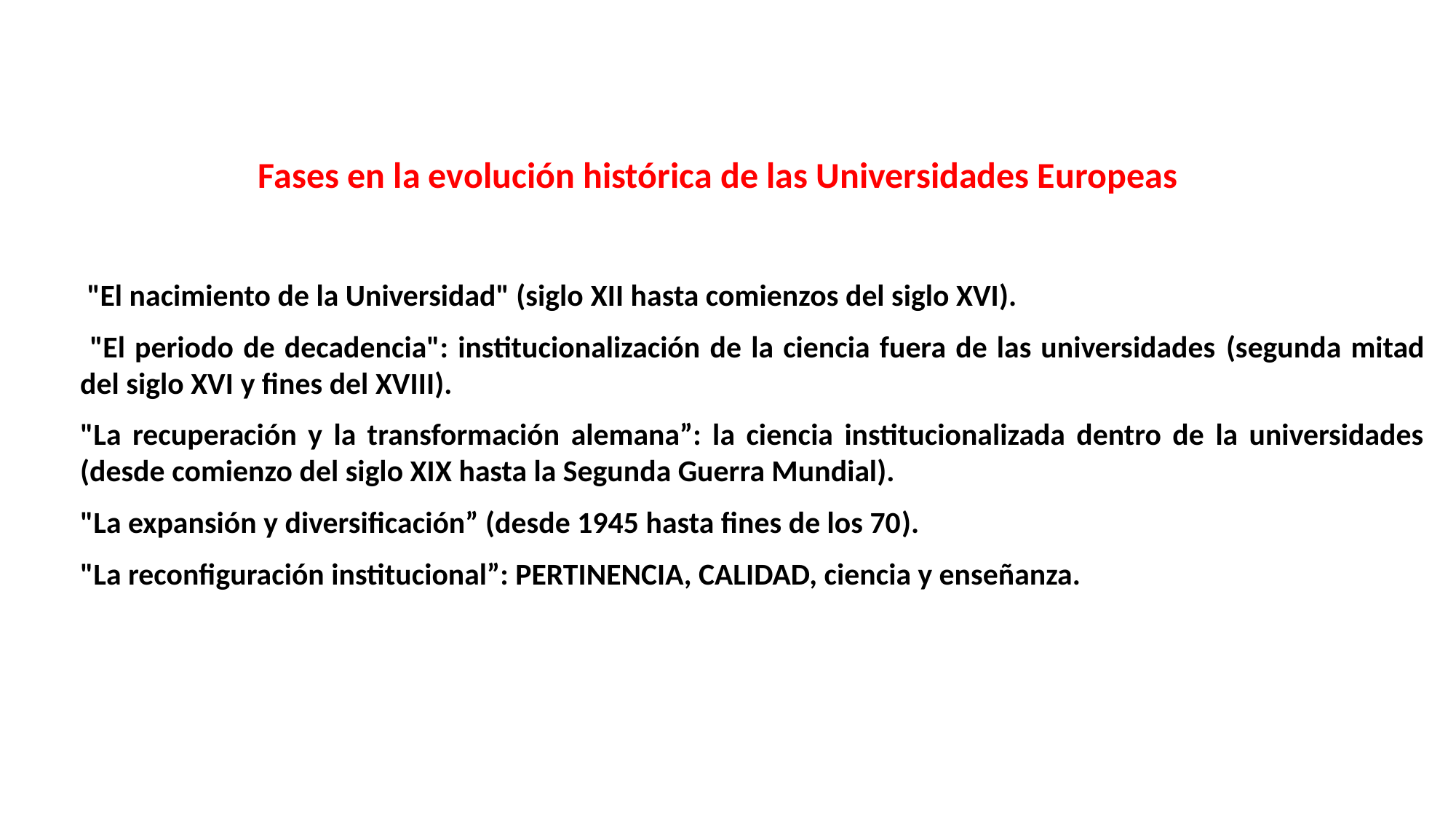

Fases en la evolución histórica de las Universidades Europeas
 "El nacimiento de la Universidad" (siglo XII hasta comienzos del siglo XVI).
 "El periodo de decadencia": institucionalización de la ciencia fuera de las universidades (segunda mitad del siglo XVI y fines del XVIII).
"La recuperación y la transformación alemana”: la ciencia institucionalizada dentro de la universidades (desde comienzo del siglo XIX hasta la Segunda Guerra Mundial).
"La expansión y diversificación” (desde 1945 hasta fines de los 70).
"La reconfiguración institucional”: PERTINENCIA, CALIDAD, ciencia y enseñanza.